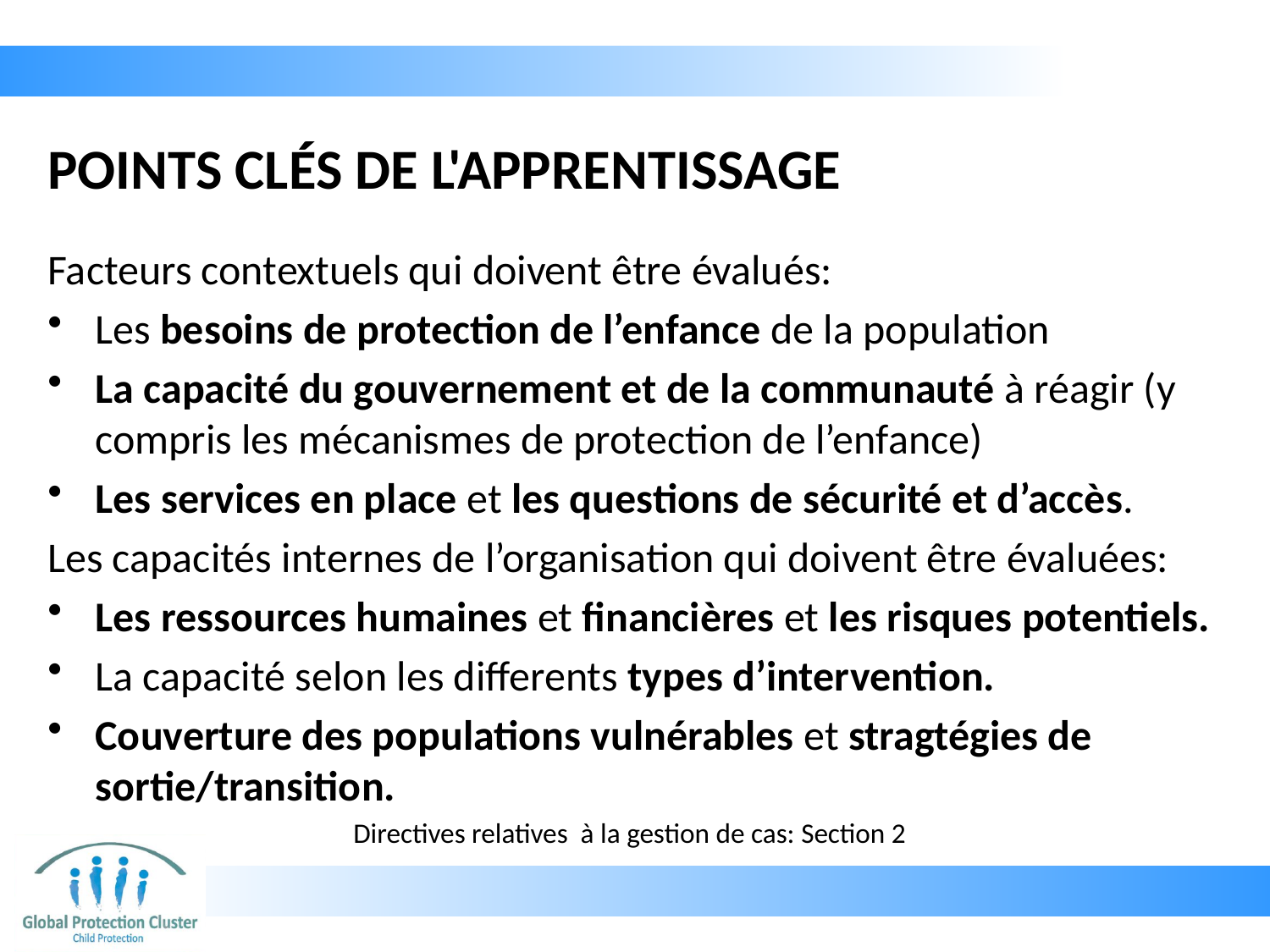

# POINTS CLÉS DE L'APPRENTISSAGE
Facteurs contextuels qui doivent être évalués:
Les besoins de protection de l’enfance de la population
La capacité du gouvernement et de la communauté à réagir (y compris les mécanismes de protection de l’enfance)
Les services en place et les questions de sécurité et d’accès.
Les capacités internes de l’organisation qui doivent être évaluées:
Les ressources humaines et financières et les risques potentiels.
La capacité selon les differents types d’intervention.
Couverture des populations vulnérables et stragtégies de sortie/transition.
Directives relatives  à la gestion de cas: Section 2